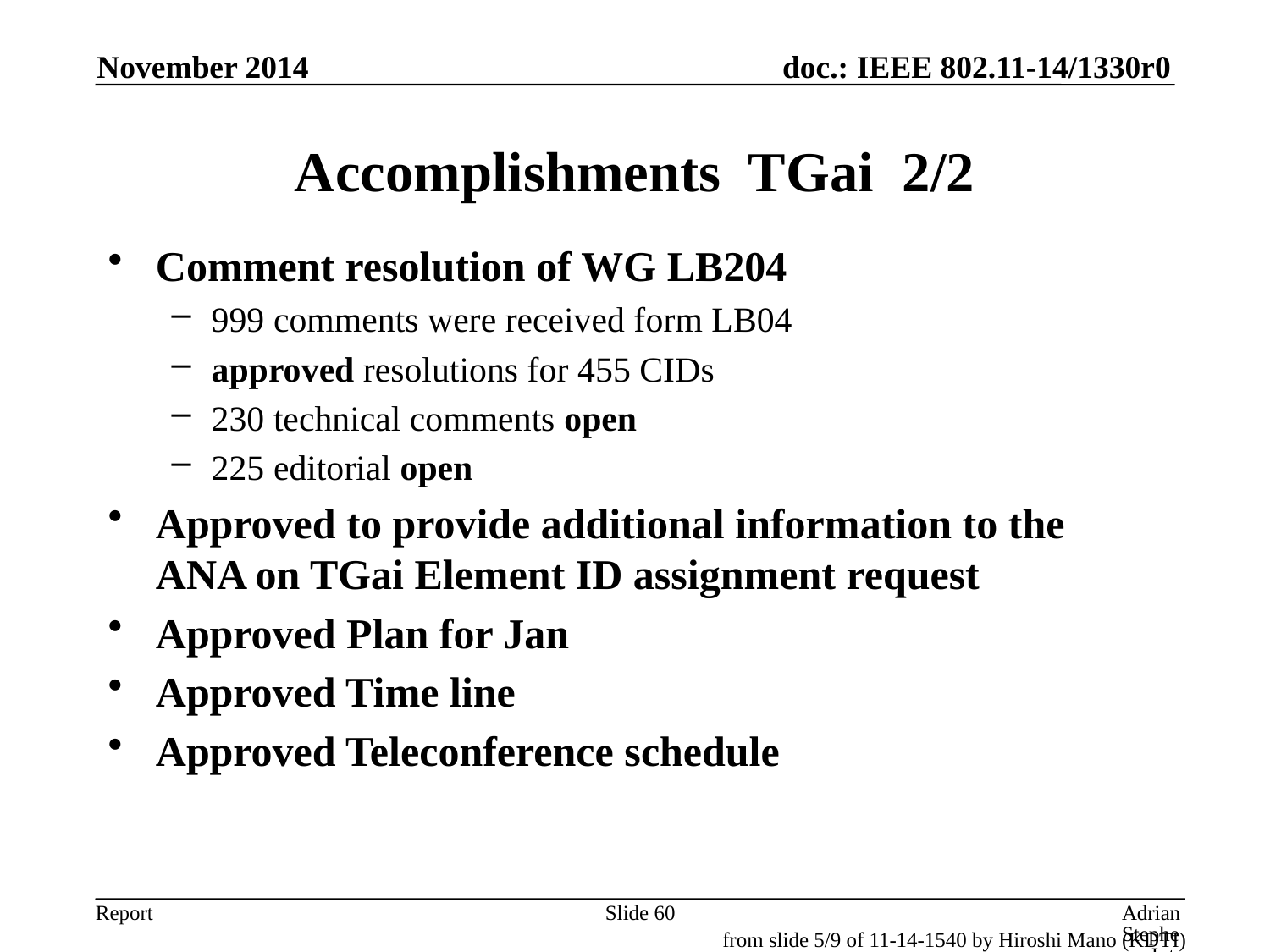

November 2014
# Accomplishments  TGai  2/2
Comment resolution of WG LB204
999 comments were received form LB04
approved resolutions for 455 CIDs
230 technical comments open
225 editorial open
Approved to provide additional information to the ANA on TGai Element ID assignment request
Approved Plan for Jan
Approved Time line
Approved Teleconference schedule

Slide 60
Adrian Stephens, Intel Corporation
from slide 5/9 of 11-14-1540 by Hiroshi Mano (KDTI)